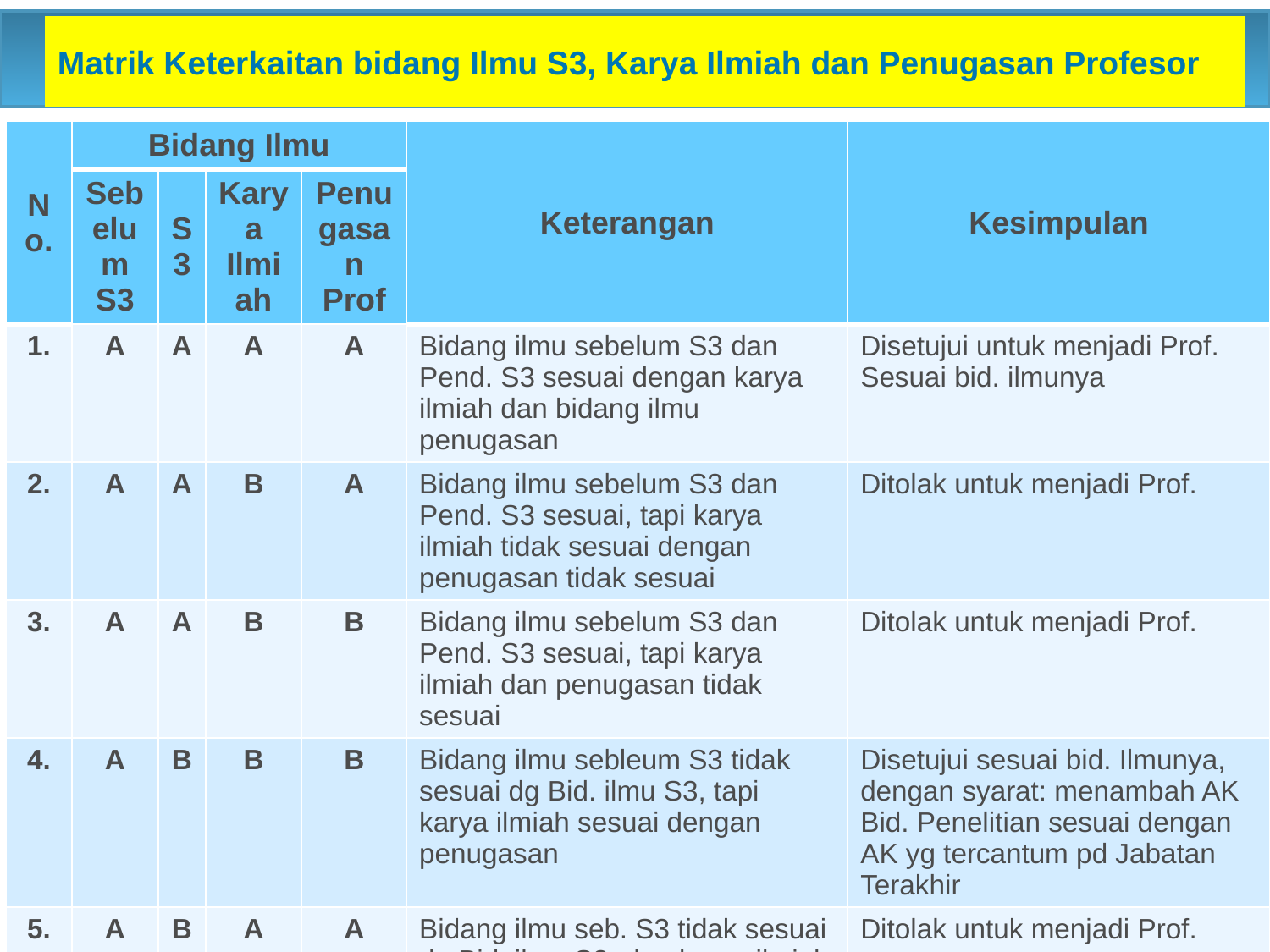

Matrik Keterkaitan bidang Ilmu S3, Karya Ilmiah dan Penugasan Profesor
| No. | Bidang Ilmu |  |  |  | Keterangan | Kesimpulan |
| --- | --- | --- | --- | --- | --- | --- |
|  | Sebelum S3 | S3 | Karya Ilmiah | Penugasan Prof |  |  |
| 1. | A | A | A | A | Bidang ilmu sebelum S3 dan Pend. S3 sesuai dengan karya ilmiah dan bidang ilmu penugasan | Disetujui untuk menjadi Prof. Sesuai bid. ilmunya |
| 2. | A | A | B | A | Bidang ilmu sebelum S3 dan Pend. S3 sesuai, tapi karya ilmiah tidak sesuai dengan penugasan tidak sesuai | Ditolak untuk menjadi Prof. |
| 3. | A | A | B | B | Bidang ilmu sebelum S3 dan Pend. S3 sesuai, tapi karya ilmiah dan penugasan tidak sesuai | Ditolak untuk menjadi Prof. |
| 4. | A | B | B | B | Bidang ilmu sebleum S3 tidak sesuai dg Bid. ilmu S3, tapi karya ilmiah sesuai dengan penugasan | Disetujui sesuai bid. Ilmunya, dengan syarat: menambah AK Bid. Penelitian sesuai dengan AK yg tercantum pd Jabatan Terakhir |
| 5. | A | B | A | A | Bidang ilmu seb. S3 tidak sesuai dg Bid. ilmu S3, dan karya ilmiah setelah S3 dan Penugasan tidak sesuai dengan bidang ilmu S3 | Ditolak untuk menjadi Prof. |
| 6. | A | B | C | A atau B atau C | Bidang ilmu seb. S3 tidak sesuai dg Bid. ilmu S3, dan karya ilmiah setelah S3 tidak sesuai dengan bidang ilmu S3,dan tidak sesaui juga dgn penugasan | Ditolak untuk menjadi Prof. |